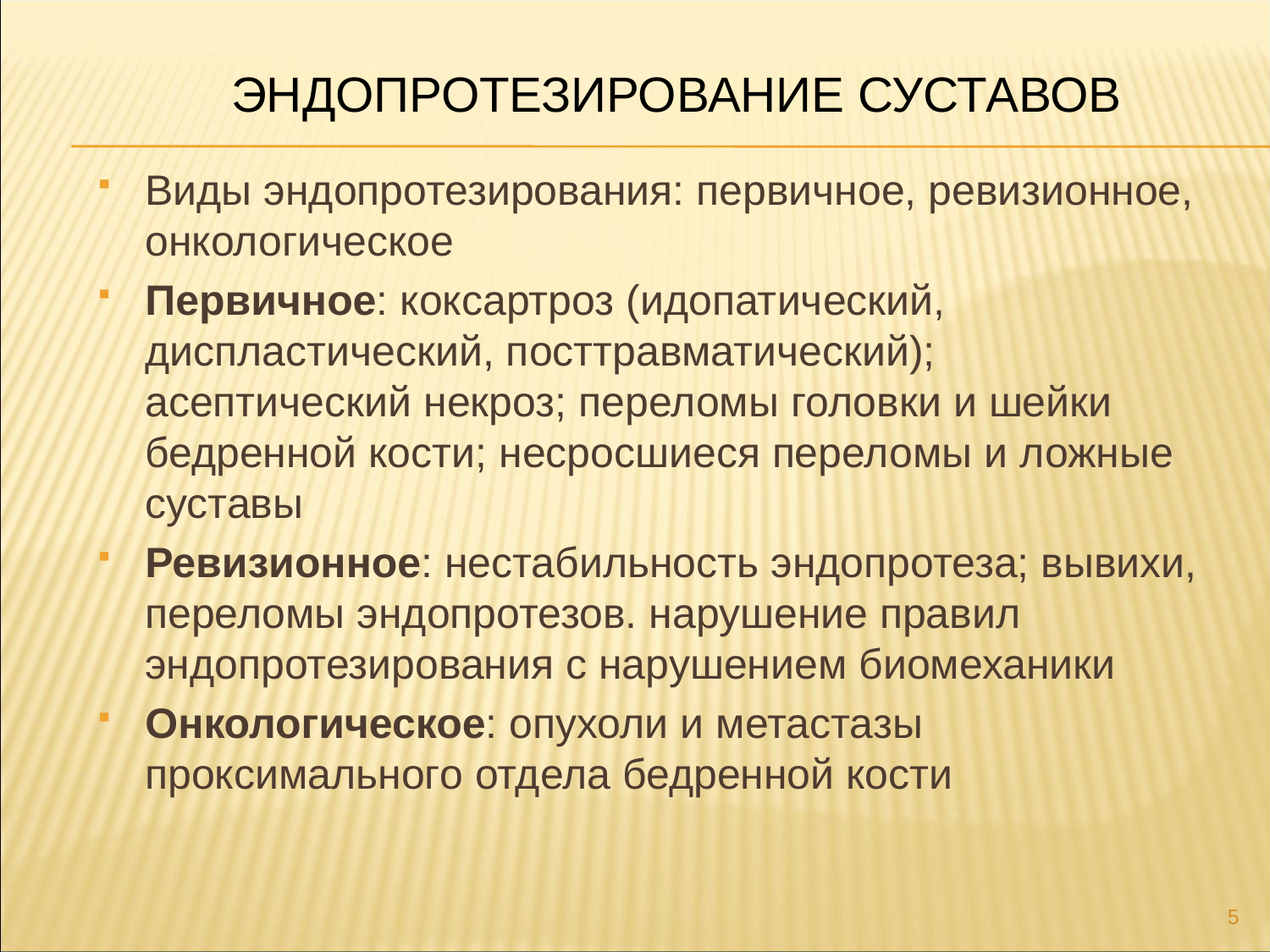

# Эндопротезирование суставов
Виды эндопротезирования: первичное, ревизионное, онкологическое
Первичное: коксартроз (идопатический, диспластический, посттравматический); асептический некроз; переломы головки и шейки бедренной кости; несросшиеся переломы и ложные суставы
Ревизионное: нестабильность эндопротеза; вывихи, переломы эндопротезов. нарушение правил эндопротезирования с нарушением биомеханики
Онкологическое: опухоли и метастазы проксимального отдела бедренной кости
5